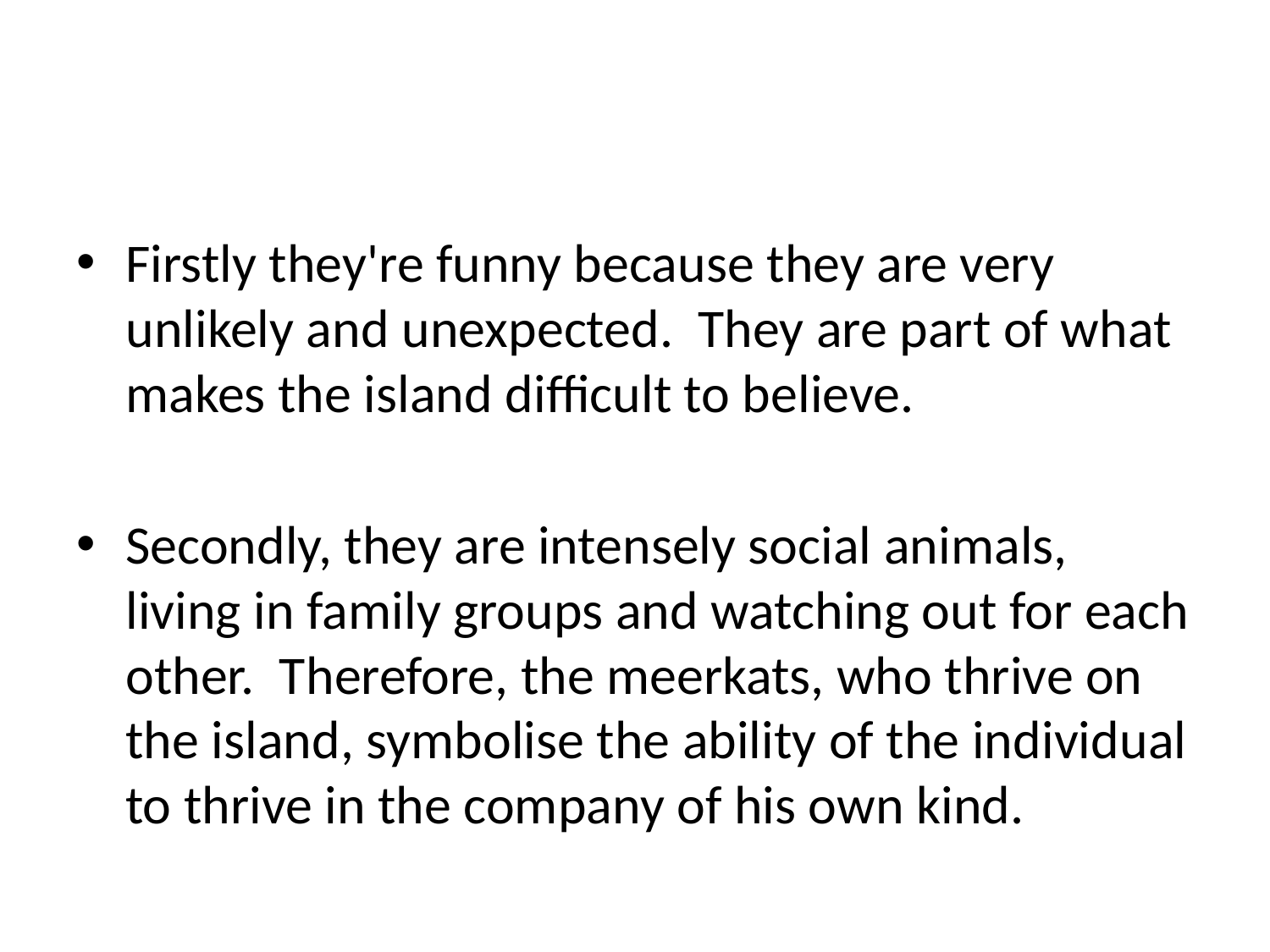

#
Firstly they're funny because they are very unlikely and unexpected.  They are part of what makes the island difficult to believe.

Secondly, they are intensely social animals, living in family groups and watching out for each other.  Therefore, the meerkats, who thrive on the island, symbolise the ability of the individual to thrive in the company of his own kind.